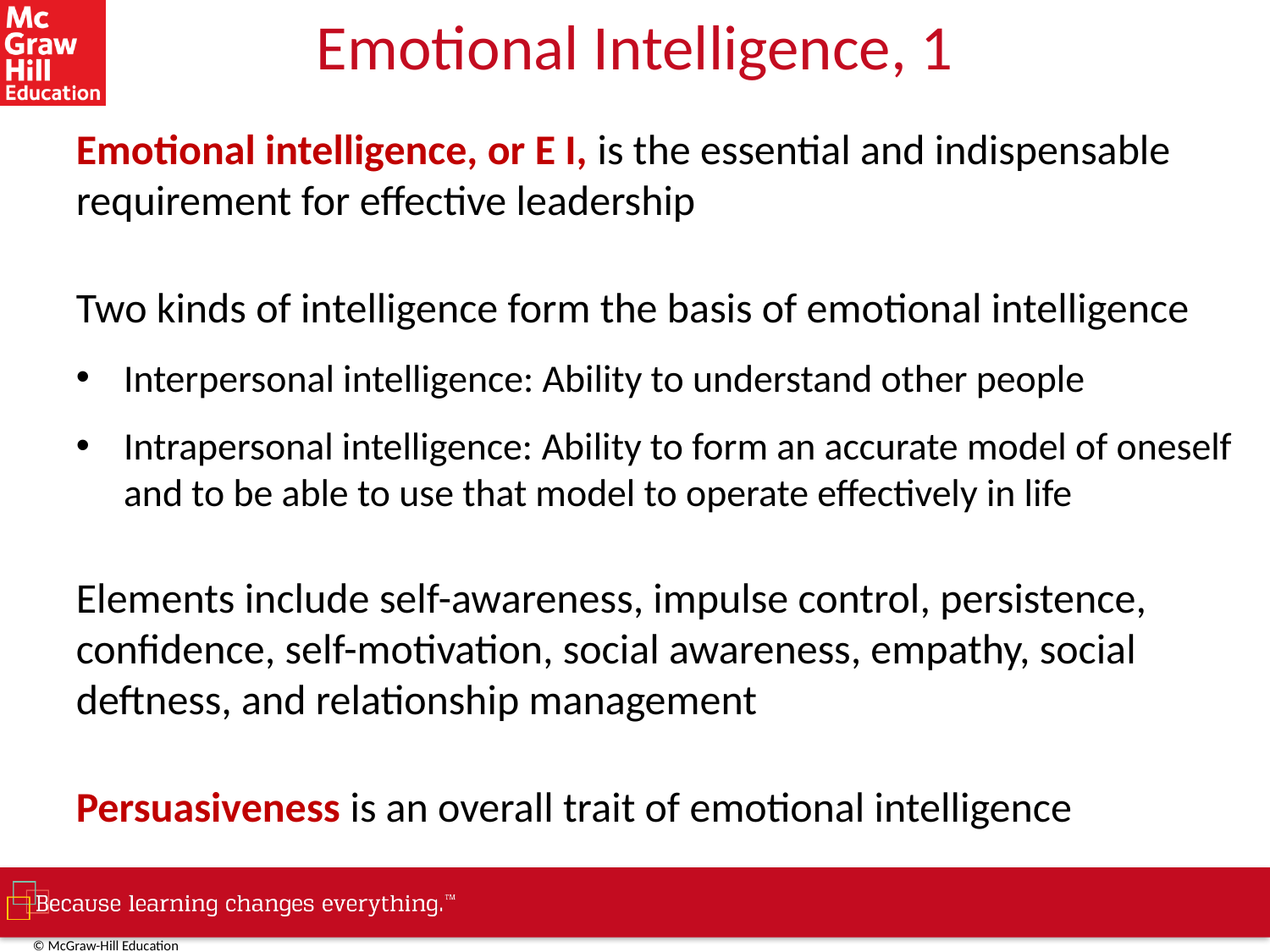

# Emotional Intelligence, 1
Emotional intelligence, or E I, is the essential and indispensable requirement for effective leadership

Two kinds of intelligence form the basis of emotional intelligence
Interpersonal intelligence: Ability to understand other people
Intrapersonal intelligence: Ability to form an accurate model of oneself and to be able to use that model to operate effectively in life

Elements include self-awareness, impulse control, persistence, confidence, self-motivation, social awareness, empathy, social deftness, and relationship management

Persuasiveness is an overall trait of emotional intelligence